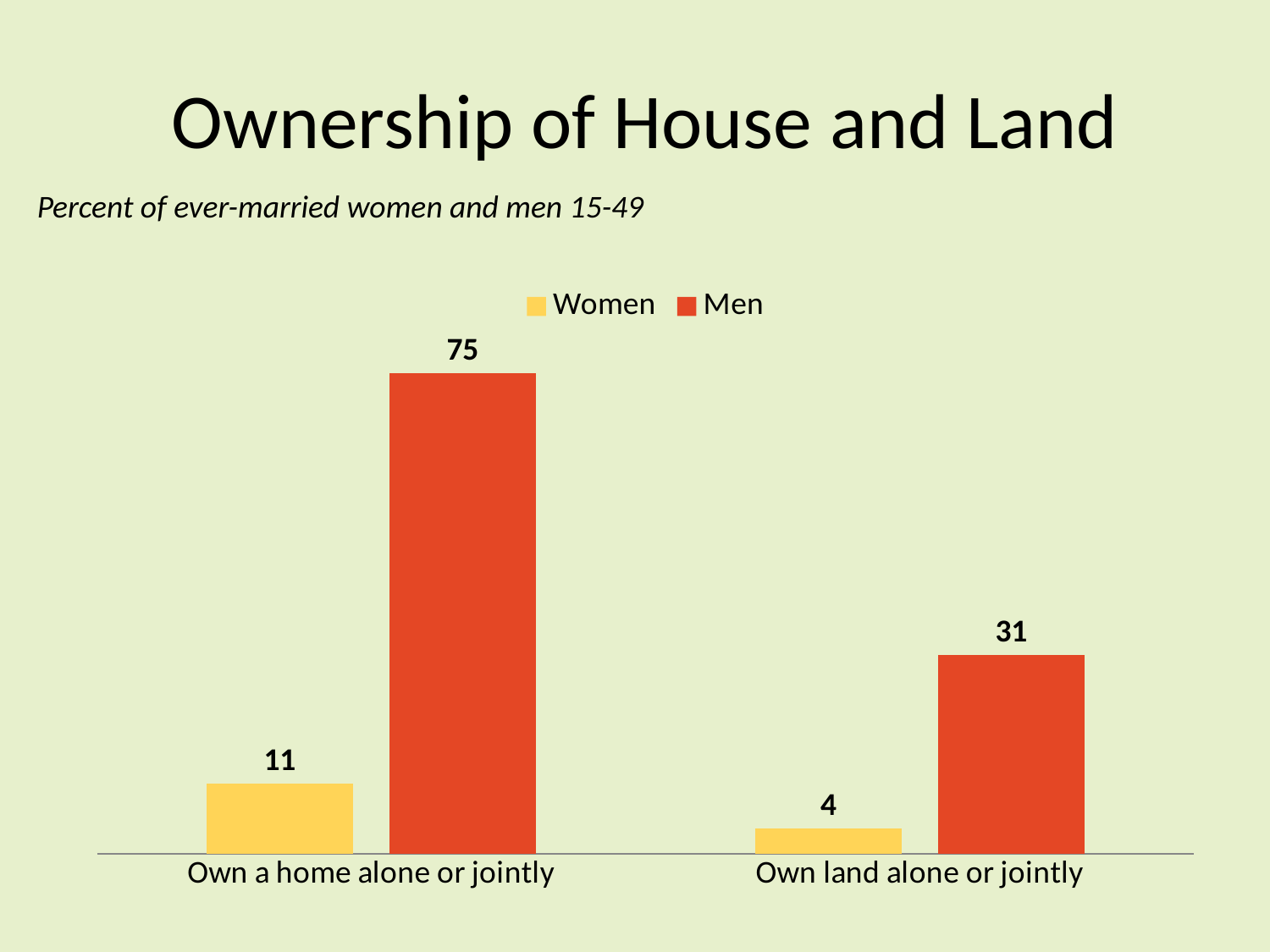

# Ownership of House and Land
Percent of ever-married women and men 15-49

### Chart

| Category | Women | Men |
|---|---|---|
| Own a home alone or jointly | 11.0 | 75.0 |
| Own land alone or jointly | 4.0 | 31.0 |